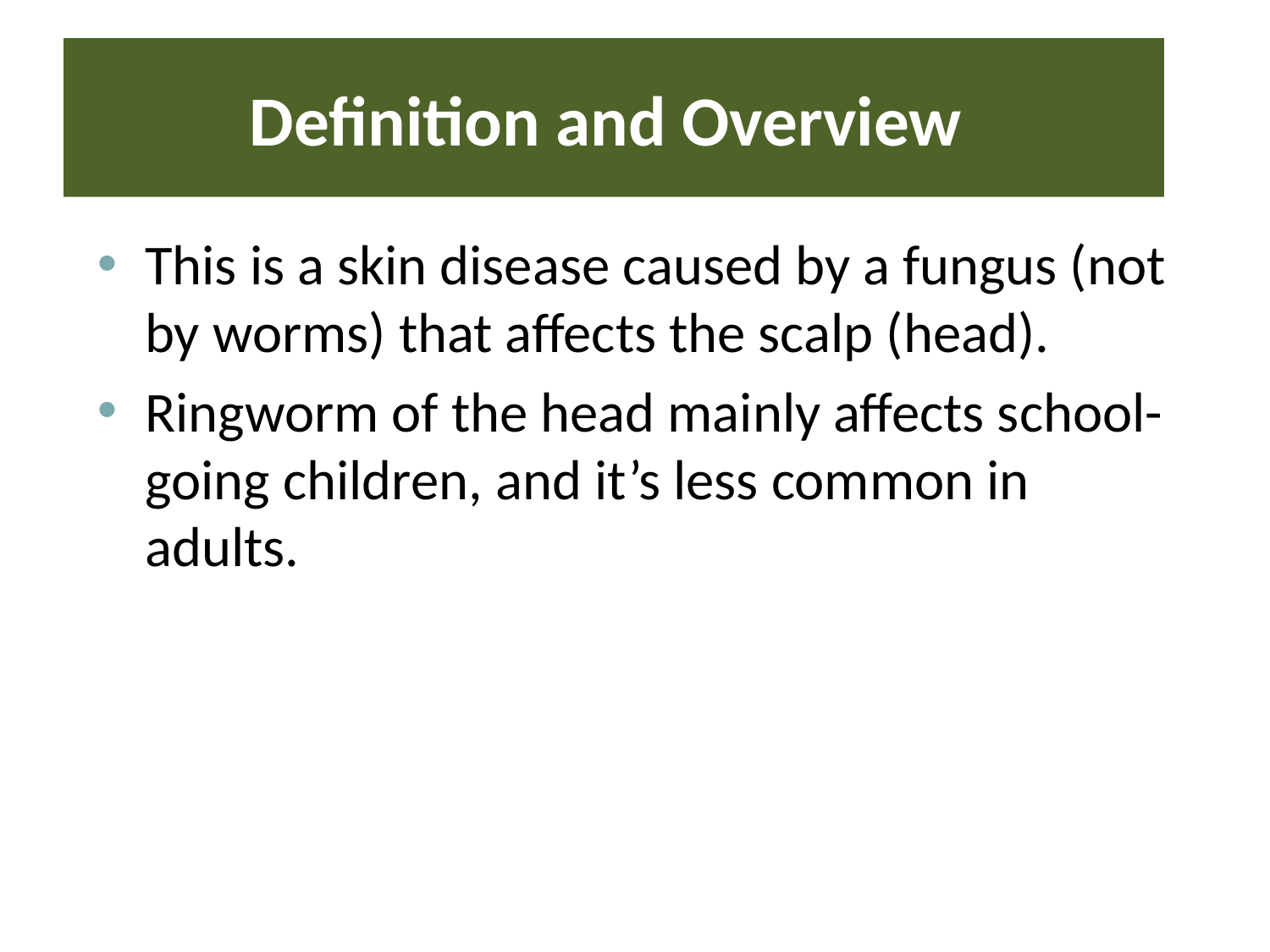

# Definition and Overview
This is a skin disease caused by a fungus (not by worms) that affects the scalp (head).
Ringworm of the head mainly affects school-going children, and it’s less common in adults.